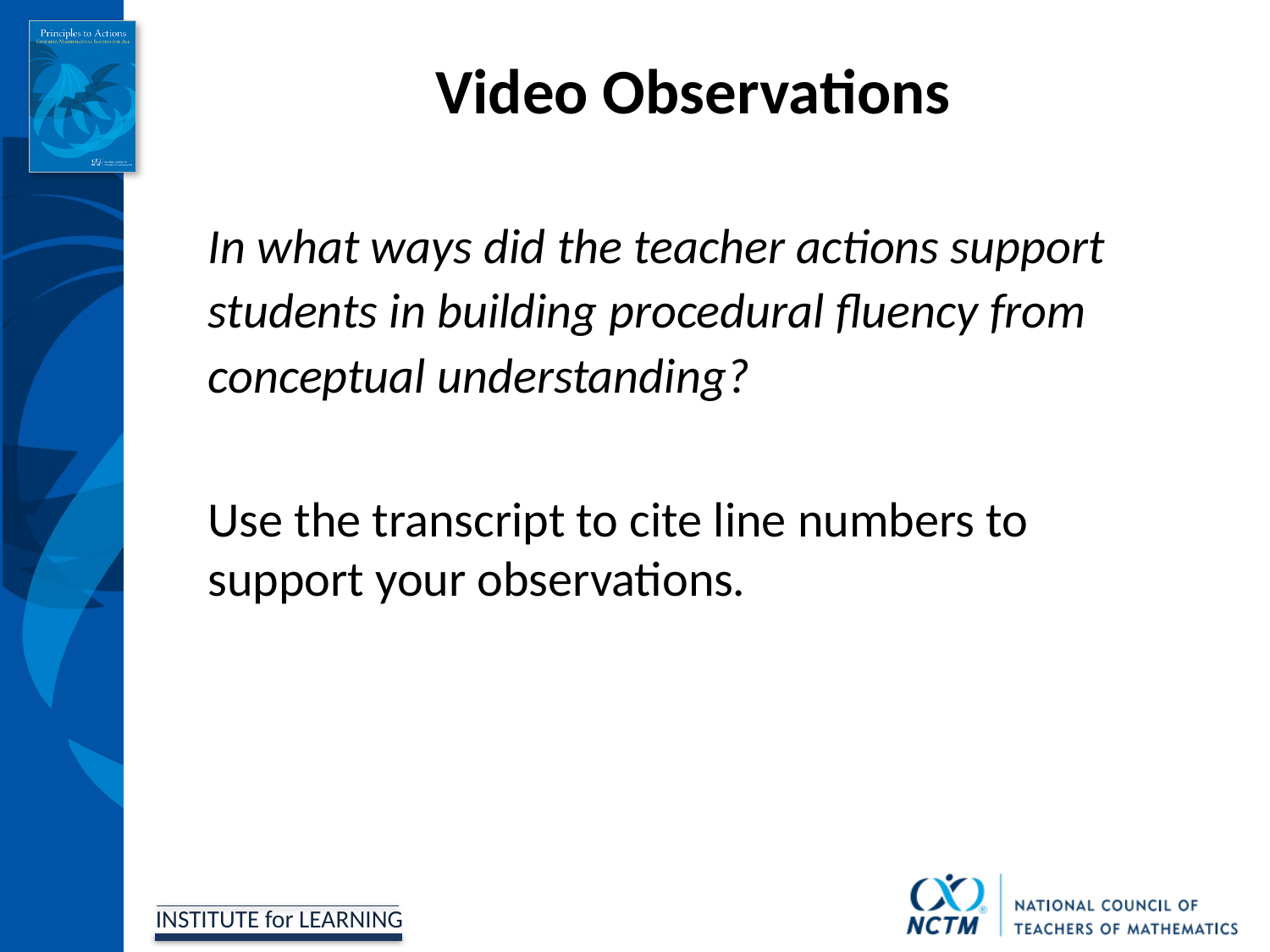

# Video Observations
In what ways did the teacher actions support students in building procedural fluency from conceptual understanding?

Use the transcript to cite line numbers to support your observations.